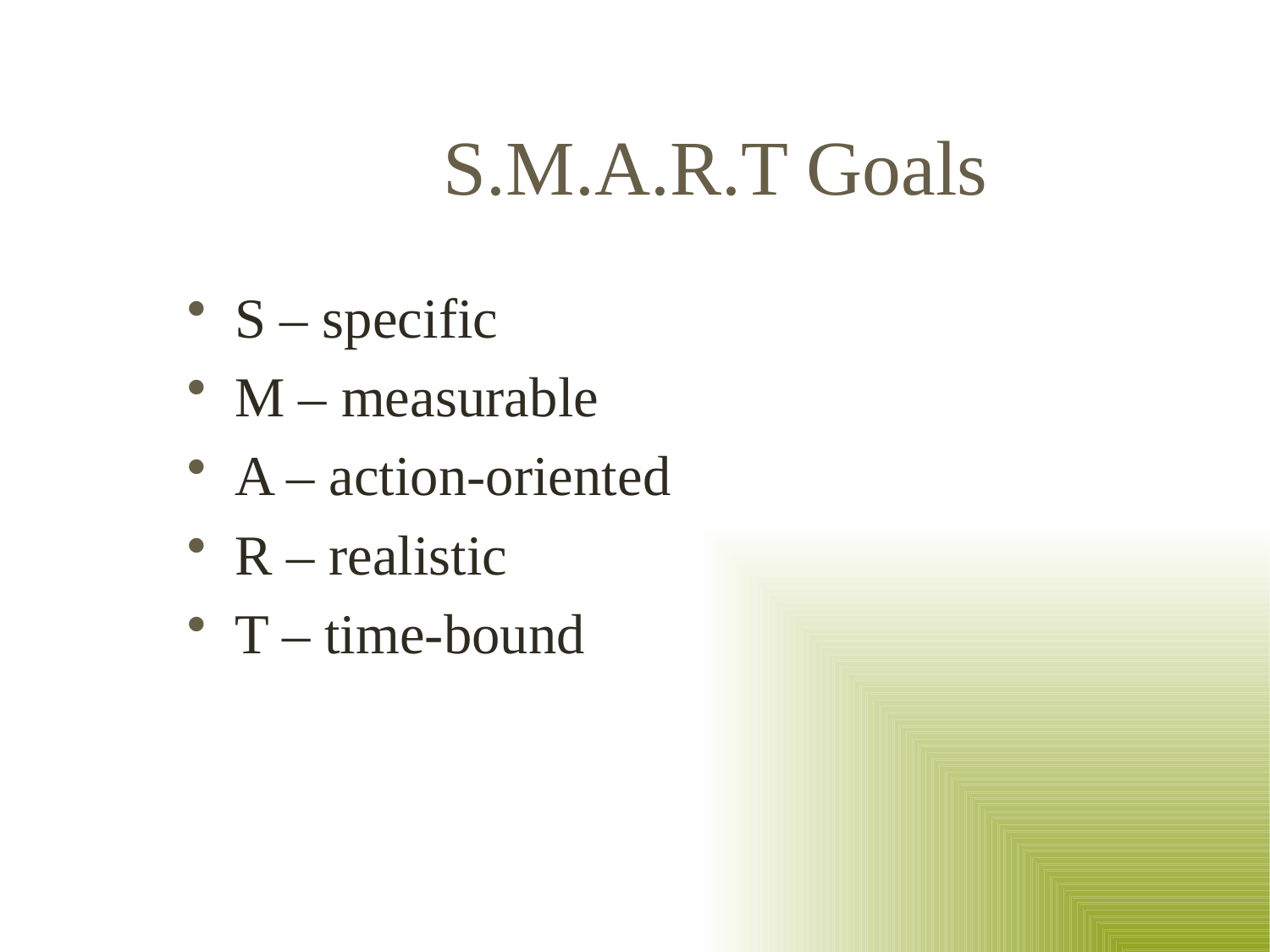

# S.M.A.R.T Goals
S – specific
M – measurable
A – action-oriented
R – realistic
T – time-bound